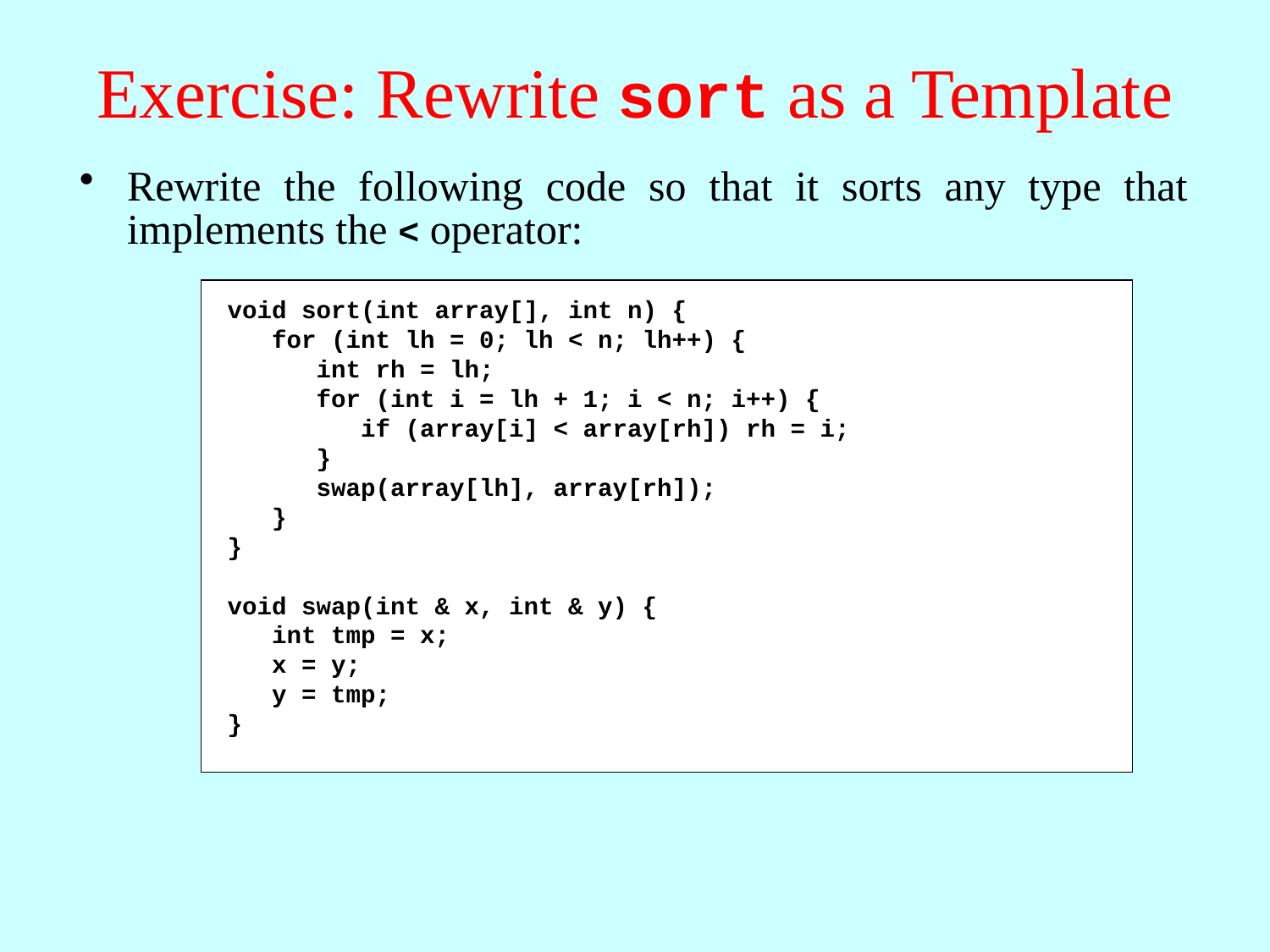

# Exercise: Rewrite sort as a Template
Rewrite the following code so that it sorts any type that implements the < operator:

void sort(int array[], int n) {
   for (int lh = 0; lh < n; lh++) {
      int rh = lh;
      for (int i = lh + 1; i < n; i++) {
         if (array[i] < array[rh]) rh = i;
      }
      swap(array[lh], array[rh]);
   }
}

void swap(int & x, int & y) {
   int tmp = x;
   x = y;
   y = tmp;
}